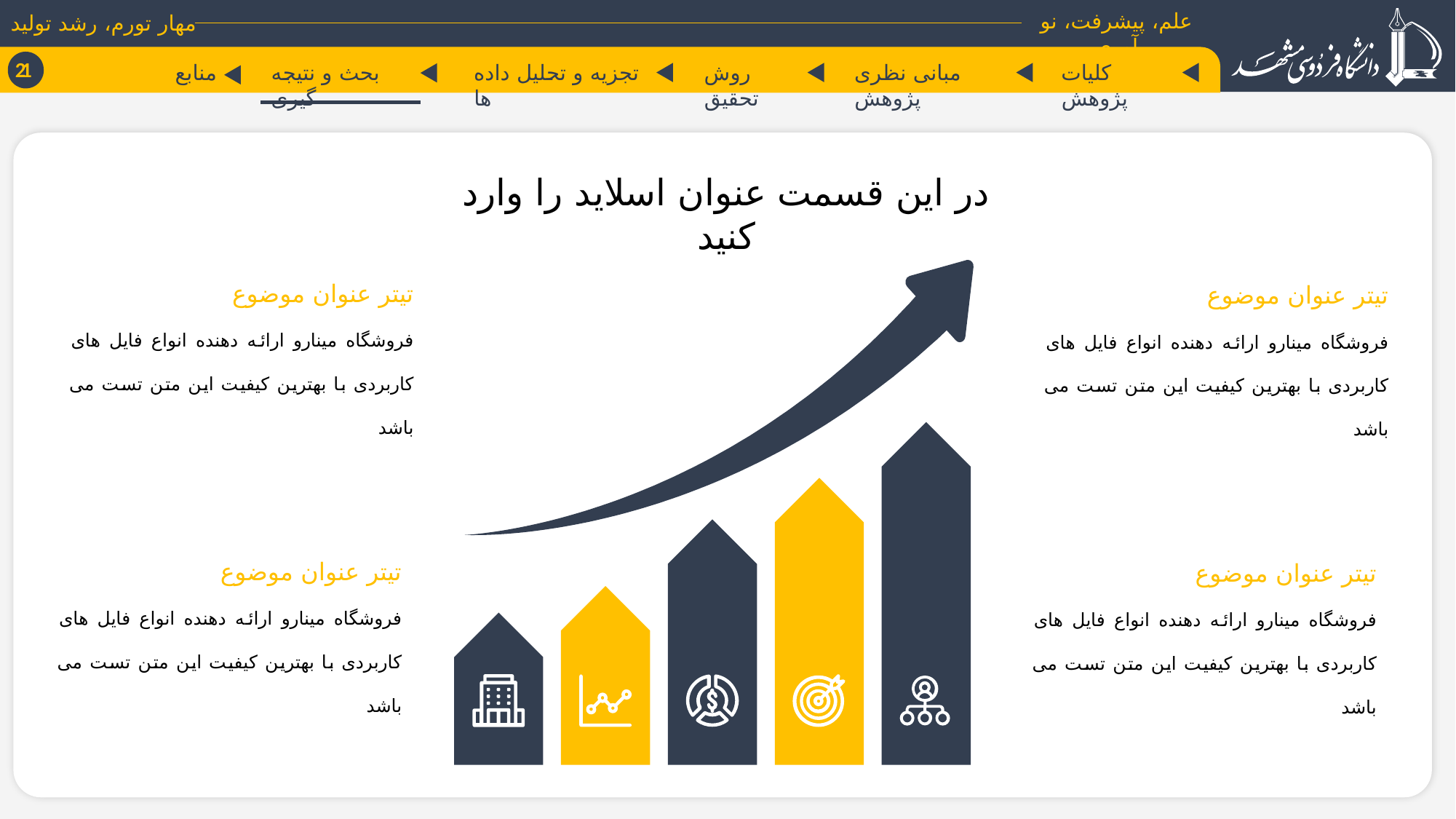

علم، پیشرفت، نو آوری
مهار تورم، رشد تولید

21

منابع
بحث و نتیجه گیری
تجزیه و تحلیل داده ها
روش تحقیق
مبانی نظری پژوهش
کلیات پژوهش

در این قسمت عنوان اسلاید را وارد کنید

تیتر عنوان موضوع
فروشگاه مینارو ارائه دهنده انواع فایل های کاربردی با بهترین کیفیت این متن تست می باشد
تیتر عنوان موضوع
فروشگاه مینارو ارائه دهنده انواع فایل های کاربردی با بهترین کیفیت این متن تست می باشد

تیتر عنوان موضوع
فروشگاه مینارو ارائه دهنده انواع فایل های کاربردی با بهترین کیفیت این متن تست می باشد
تیتر عنوان موضوع
فروشگاه مینارو ارائه دهنده انواع فایل های کاربردی با بهترین کیفیت این متن تست می باشد